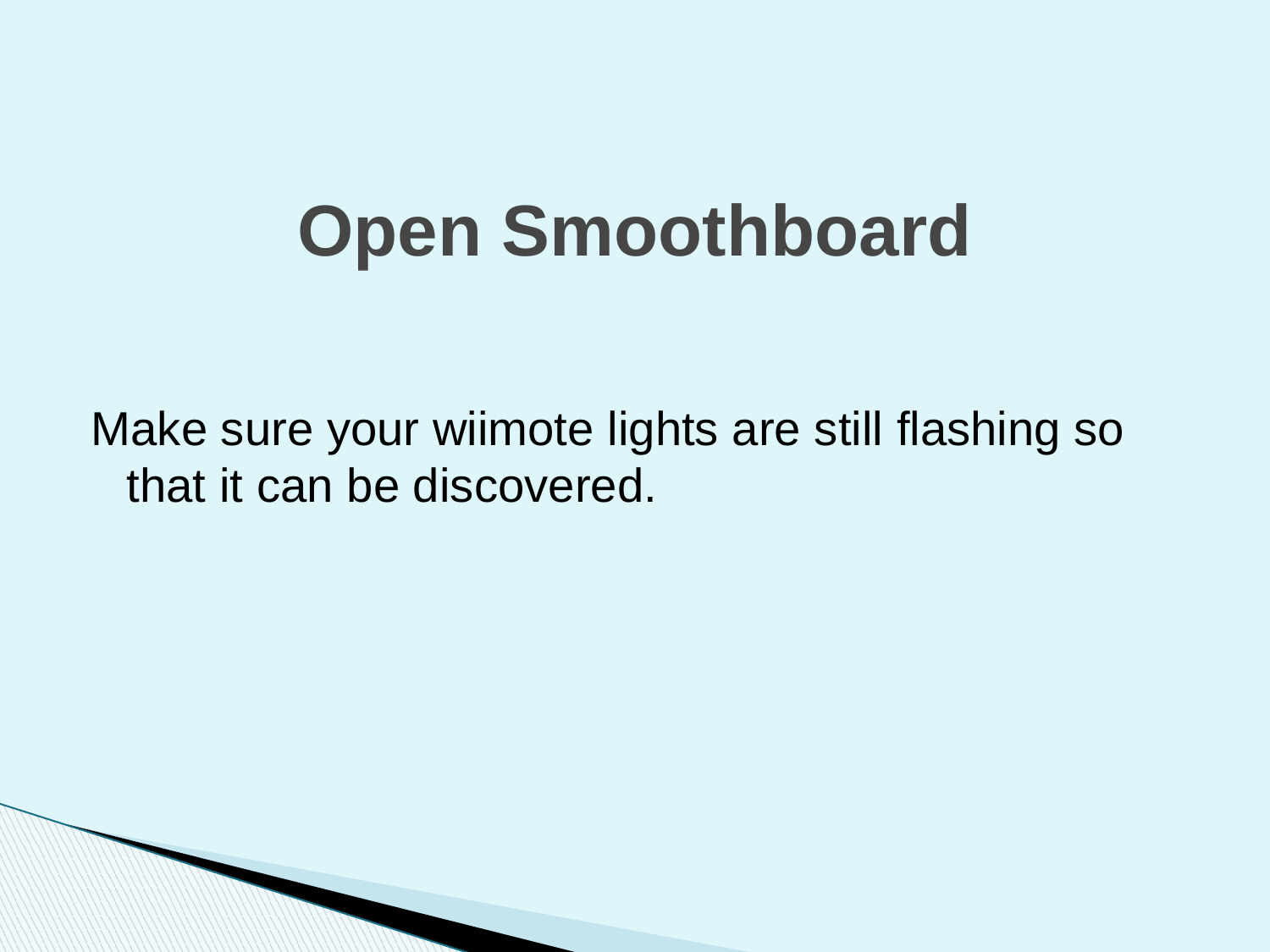

# Open Smoothboard
Make sure your wiimote lights are still flashing so that it can be discovered.